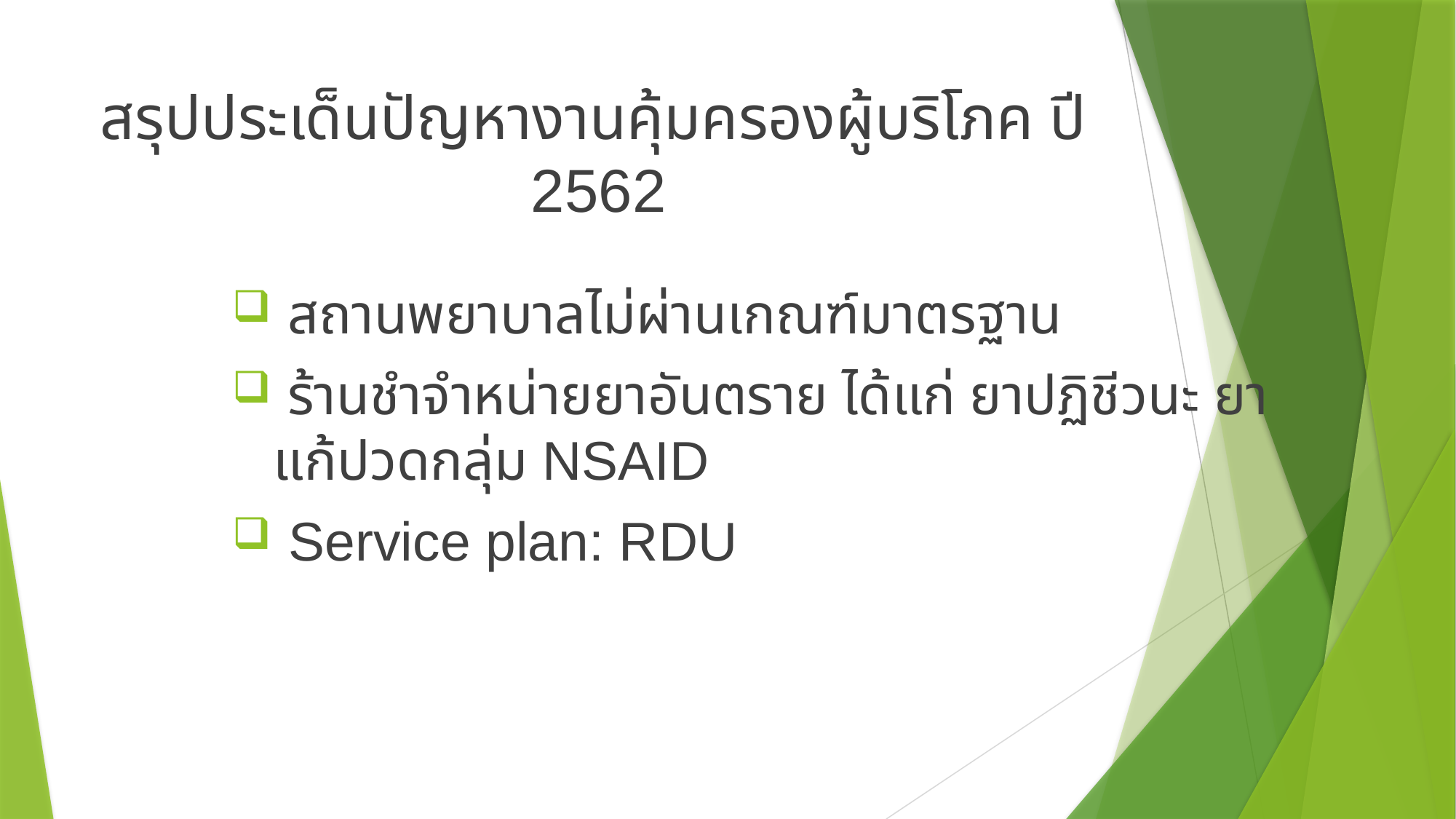

# สรุปประเด็นปัญหางานคุ้มครองผู้บริโภค ปี 2562
 สถานพยาบาลไม่ผ่านเกณฑ์มาตรฐาน
 ร้านชำจำหน่ายยาอันตราย ได้แก่ ยาปฏิชีวนะ ยาแก้ปวดกลุ่ม NSAID
 Service plan: RDU